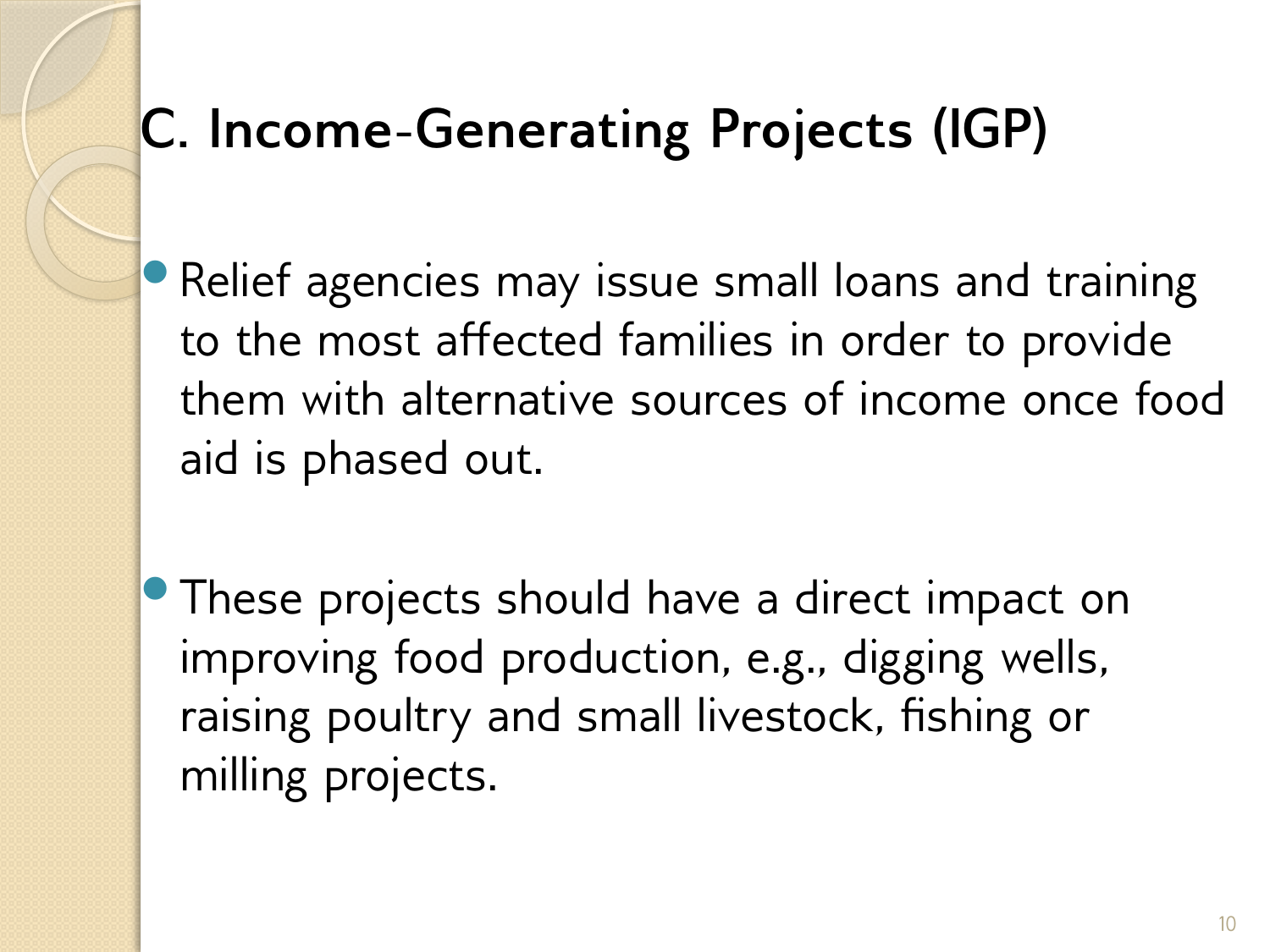

C. Income-Generating Projects (IGP)

Relief agencies may issue small loans and training to the most affected families in order to provide them with alternative sources of income once food aid is phased out.

These projects should have a direct impact on improving food production, e.g., digging wells, raising poultry and small livestock, fishing or milling projects.
10